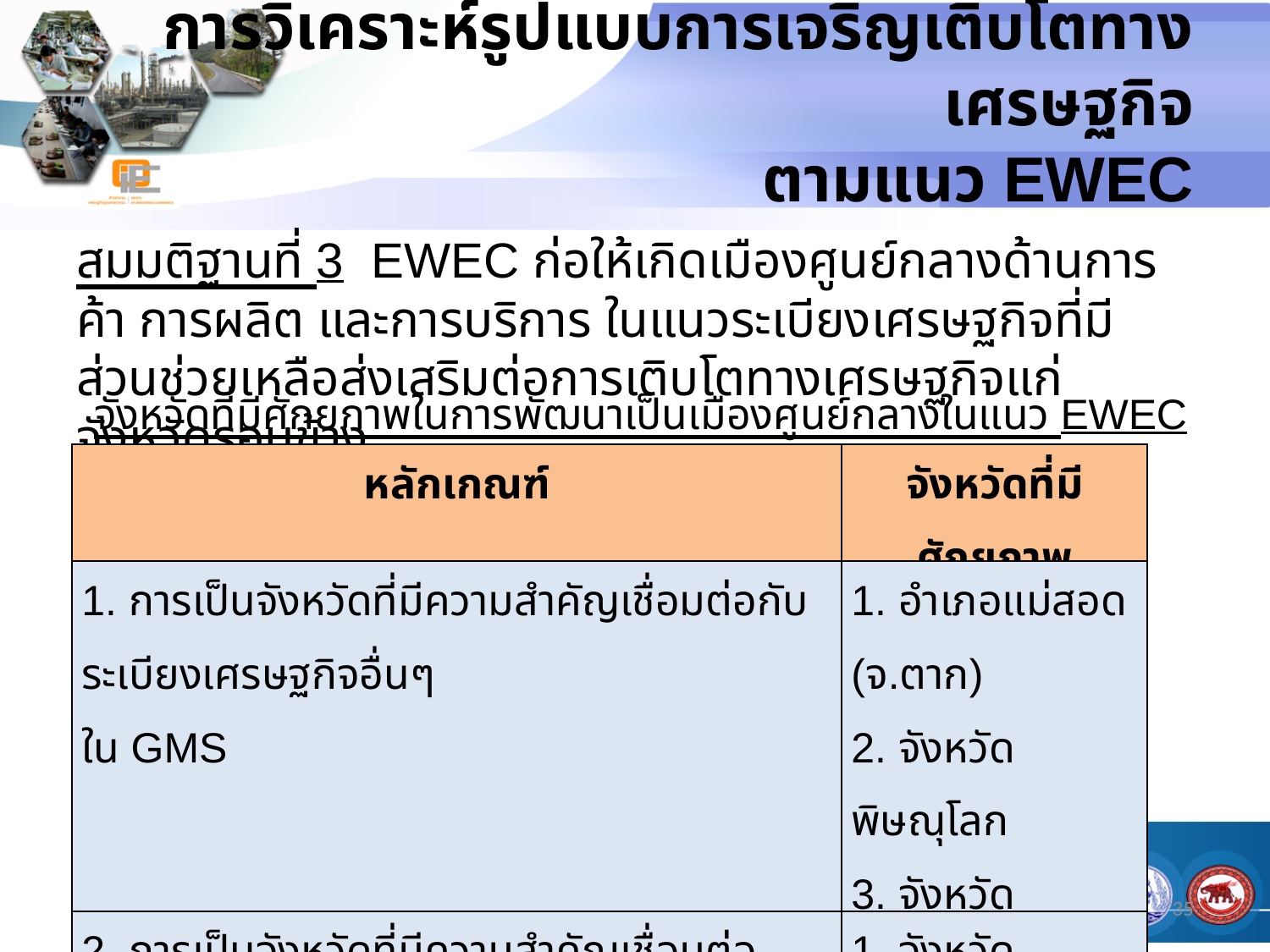

# การวิเคราะห์รูปแบบการเจริญเติบโตทางเศรษฐกิจ ตามแนว EWEC
สมมติฐานที่ 3  EWEC ก่อให้เกิดเมืองศูนย์กลางด้านการค้า การผลิต และการบริการ ในแนวระเบียงเศรษฐกิจที่มีส่วนช่วยเหลือส่งเสริมต่อการเติบโตทางเศรษฐกิจแก่จังหวัดรอบข้าง

จังหวัดที่มีศักยภาพในการพัฒนาเป็นเมืองศูนย์กลางในแนว EWEC
| หลักเกณฑ์ | จังหวัดที่มีศักยภาพ |
| --- | --- |
| 1. การเป็นจังหวัดที่มีความสำคัญเชื่อมต่อกับระเบียงเศรษฐกิจอื่นๆ ใน GMS | 1. อำเภอแม่สอด (จ.ตาก) 2. จังหวัดพิษณุโลก 3. จังหวัดมุกดาหาร |
| 2. การเป็นจังหวัดที่มีความสำคัญเชื่อมต่อ EWEC กับแผนพัฒนาด้านการคมนาคมของประเทศไทยตามแผนพัฒนาฯฉบับที่11 | 1. จังหวัดพิษณุโลก 2. จังหวัดขอนแก่น |
| 3. การเป็นจังหวัดที่มีความพร้อมต่อการเป็นศูนย์กลางด้านโลจิสติกส์เมื่อพิจารณาจากมิติทั้ง 4 ด้านสำคัญ | 1. จังหวัดพิษณุโลก 2. จังหวัดขอนแก่น |
35